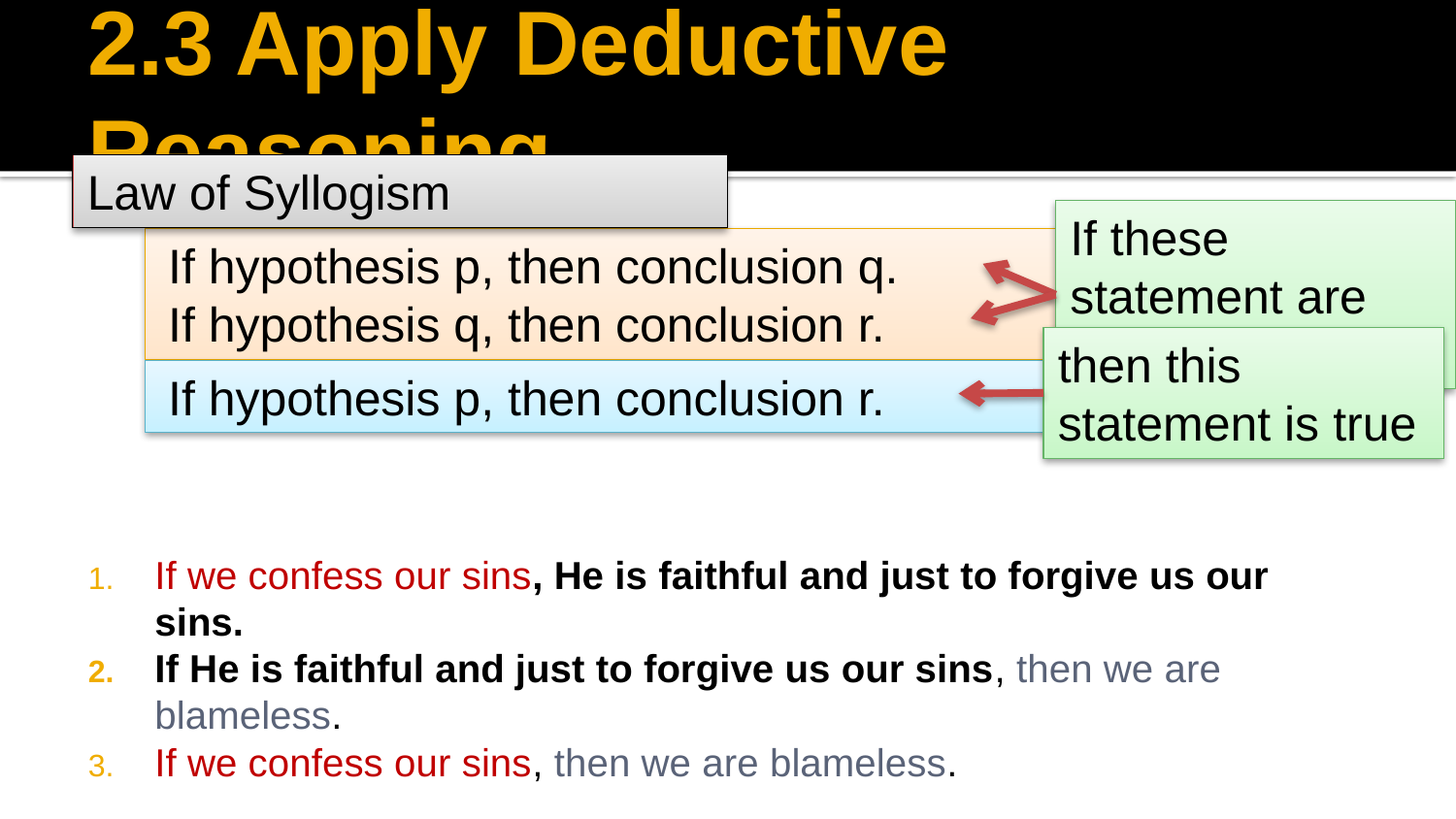

# 2.3 Apply Deductive Reasoning
Law of Syllogism
If these statement are true,
If hypothesis p, then conclusion q.
If hypothesis q, then conclusion r.
then this statement is true
If hypothesis p, then conclusion r.

If we confess our sins, He is faithful and just to forgive us our sins.
If He is faithful and just to forgive us our sins, then we are blameless.
If we confess our sins, then we are blameless.